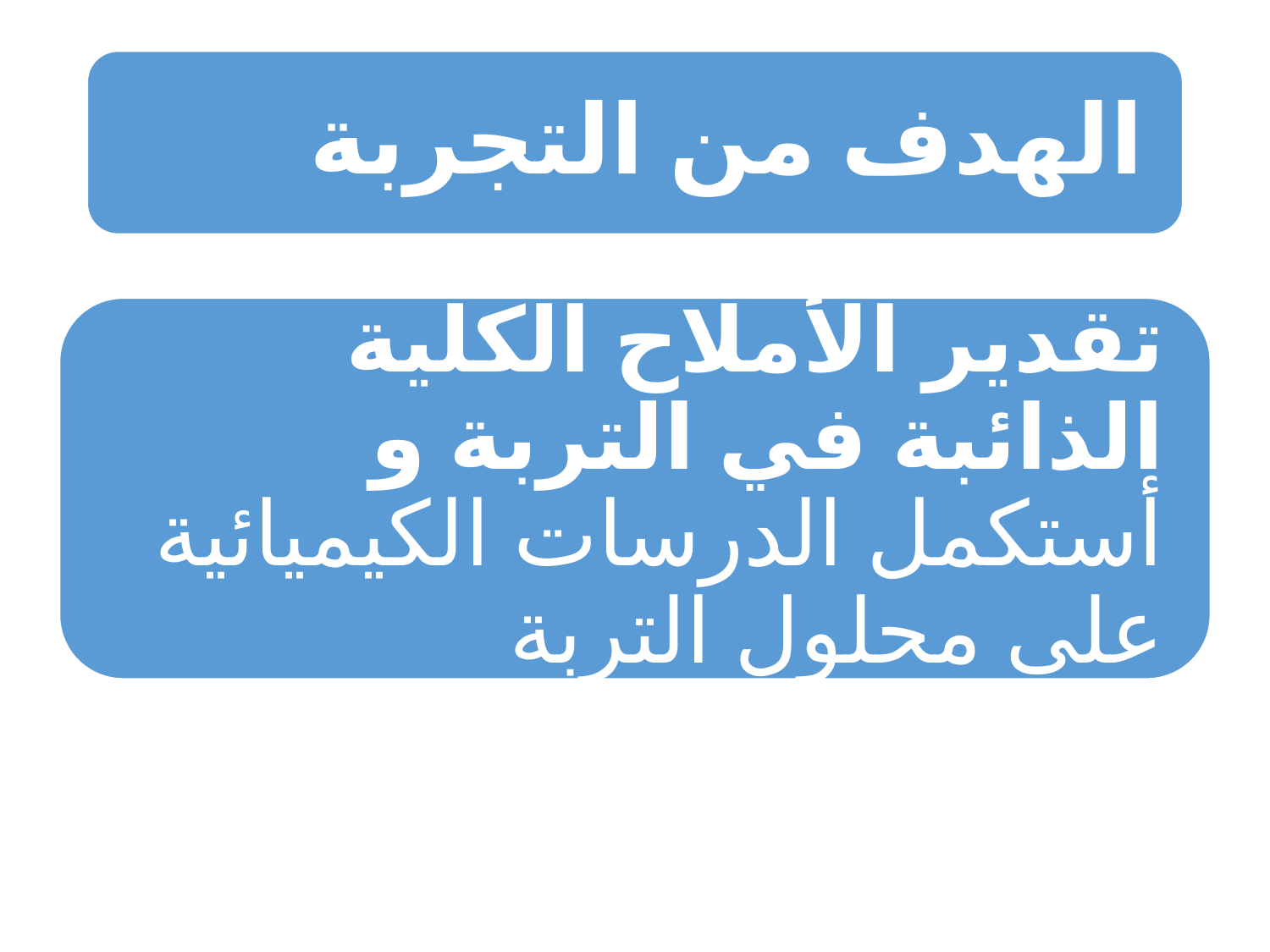

الهدف من التجربة
تقدير الأملاح الكلية الذائبة في التربة و أستكمل الدرسات الكيميائية على محلول التربة